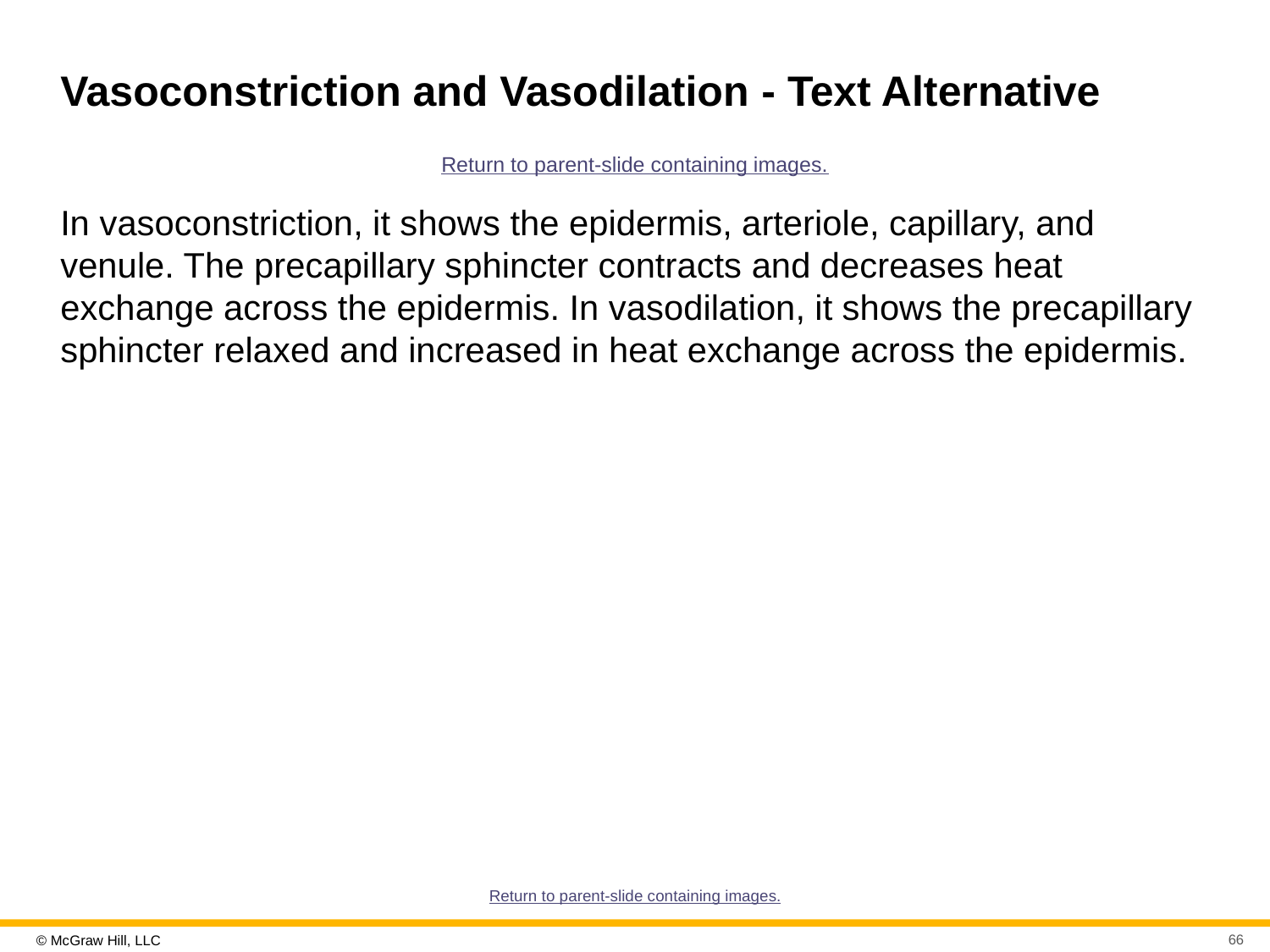

# Vasoconstriction and Vasodilation - Text Alternative
Return to parent-slide containing images.
In vasoconstriction, it shows the epidermis, arteriole, capillary, and venule. The precapillary sphincter contracts and decreases heat exchange across the epidermis. In vasodilation, it shows the precapillary sphincter relaxed and increased in heat exchange across the epidermis.
Return to parent-slide containing images.
66